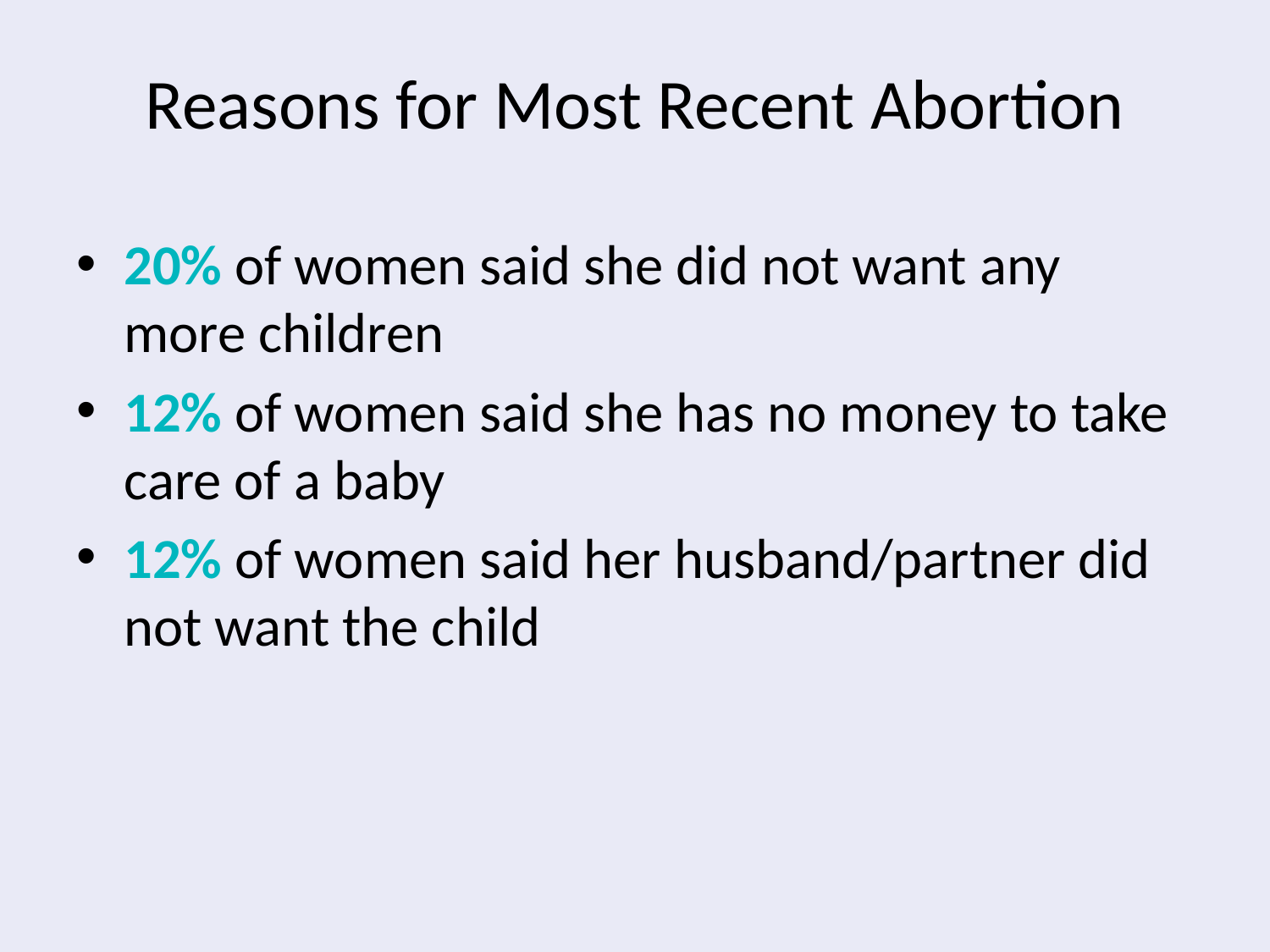

# Reasons for Most Recent Abortion
20% of women said she did not want any more children
12% of women said she has no money to take care of a baby
12% of women said her husband/partner did not want the child